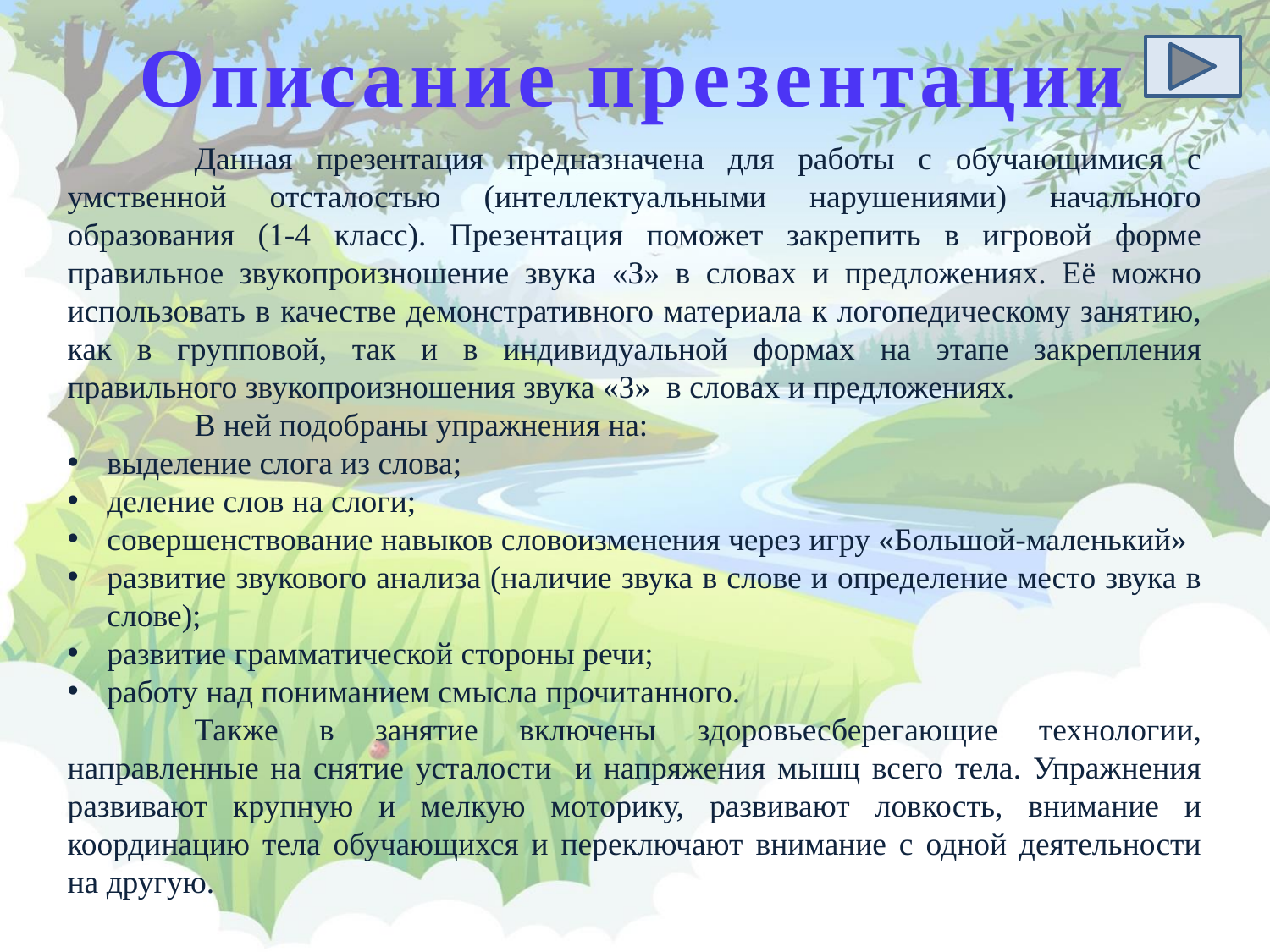

Описание презентации

	Данная презентация предназначена для работы с обучающимися с умственной отсталостью (интеллектуальными нарушениями) начального образования (1-4 класс). Презентация поможет закрепить в игровой форме правильное звукопроизношение звука «З» в словах и предложениях. Её можно использовать в качестве демонстративного материала к логопедическому занятию, как в групповой, так и в индивидуальной формах на этапе закрепления правильного звукопроизношения звука «З»  в словах и предложениях.
	В ней подобраны упражнения на:
выделение слога из слова;
деление слов на слоги;
совершенствование навыков словоизменения через игру «Большой-маленький»
развитие звукового анализа (наличие звука в слове и определение место звука в слове);
развитие грамматической стороны речи;
работу над пониманием смысла прочитанного.
	Также в занятие включены здоровьесберегающие технологии, направленные на снятие усталости  и напряжения мышц всего тела. Упражнения развивают крупную и мелкую моторику, развивают ловкость, внимание и координацию тела обучающихся и переключают внимание с одной деятельности на другую.